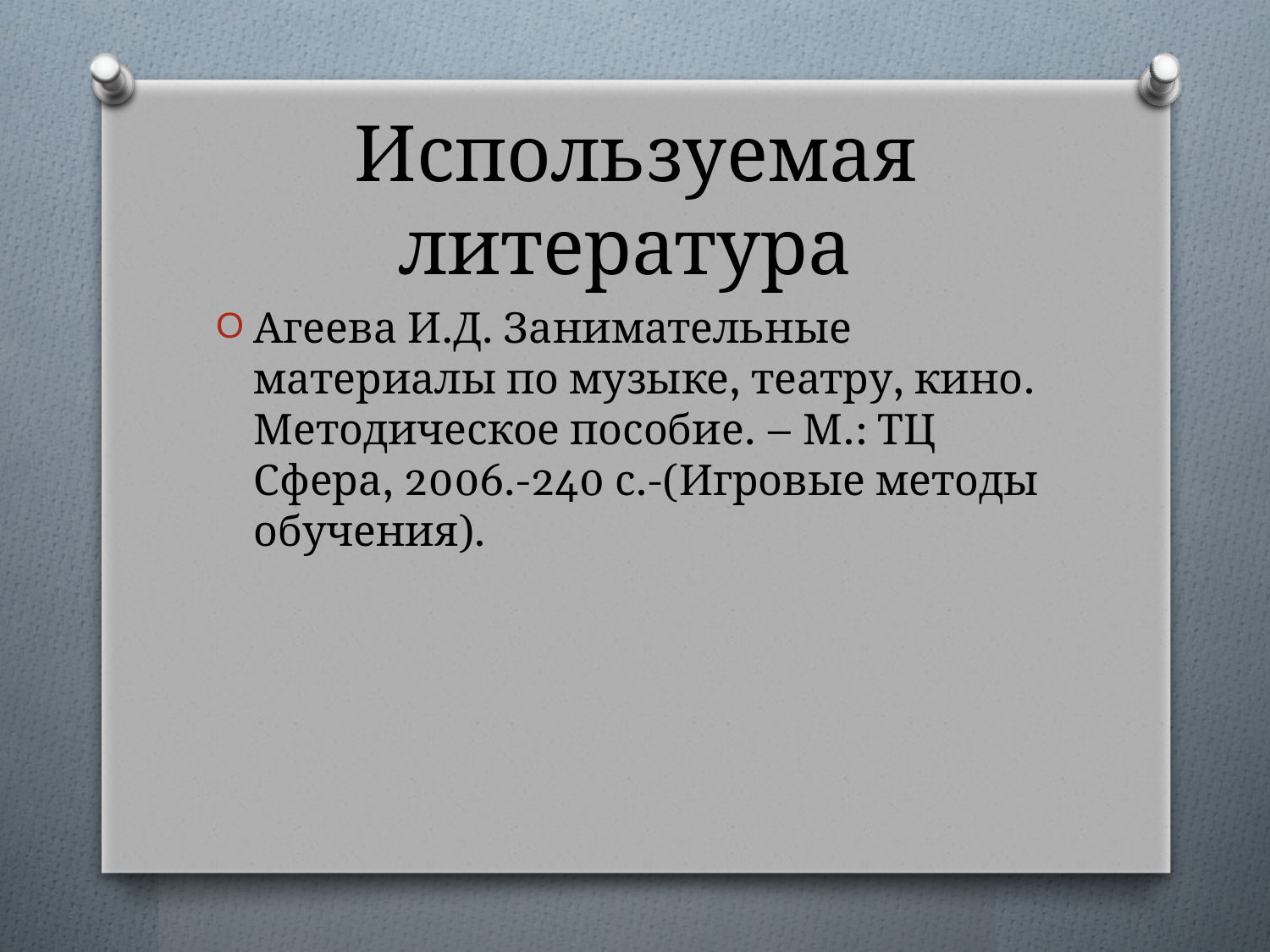

# Используемая литература
Агеева И.Д. Занимательные материалы по музыке, театру, кино. Методическое пособие. – М.: ТЦ Сфера, 2006.-240 с.-(Игровые методы обучения).